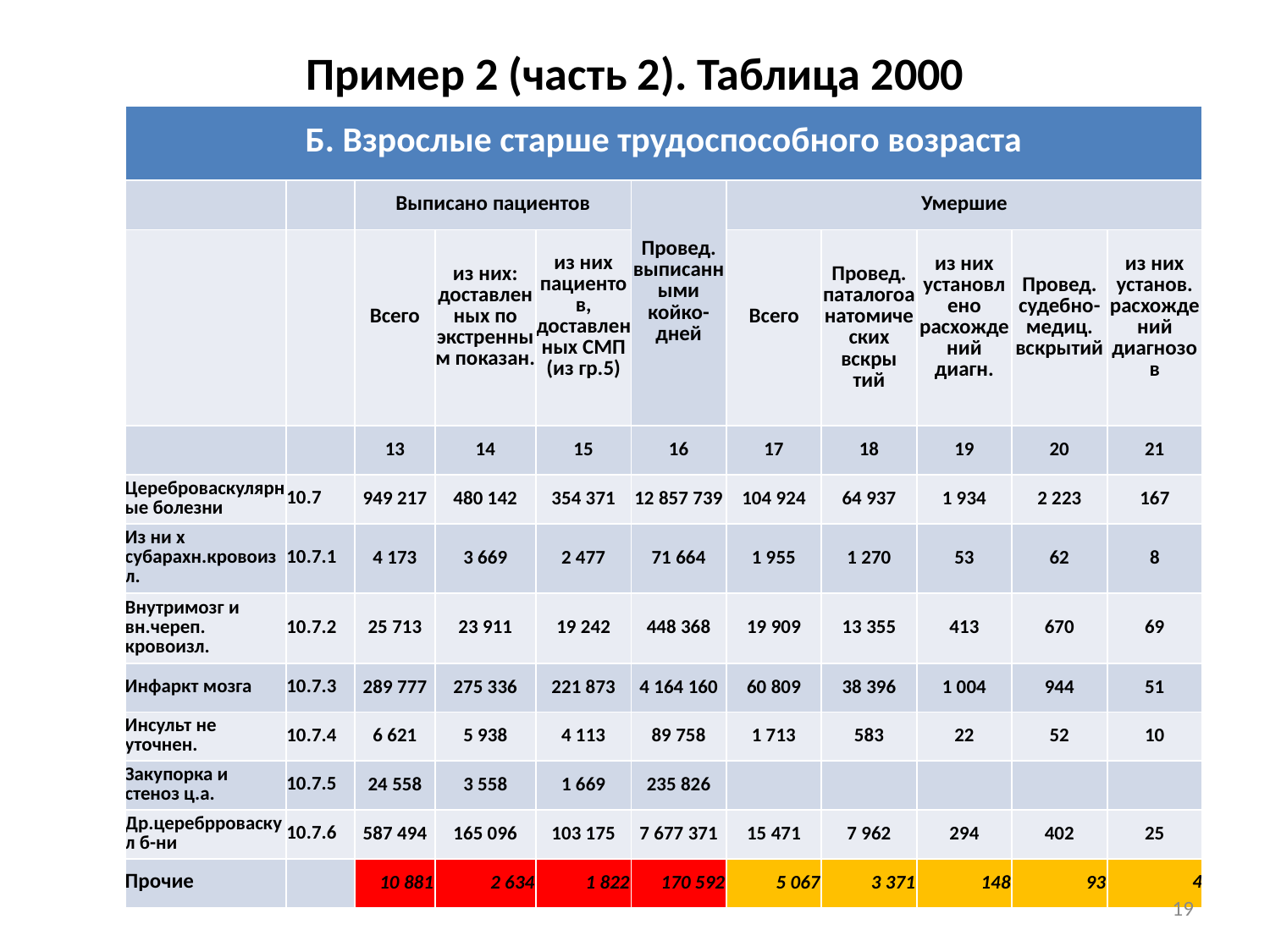

# Пример 2 (часть 2). Таблица 2000
| Б. Взрослые старше трудоспособного возраста |  |  |  |  |  |  |  |  |  |  |
| --- | --- | --- | --- | --- | --- | --- | --- | --- | --- | --- |
|  |  | Выписано пациентов |  |  | Провед. выписанными койко-дней | Умершие |  |  |  |  |
|  |  | Всего | из них: доставленных по экстренным показан. | из них пациентов, доставленных СМП (из гр.5) |  | Всего | Провед. паталогоанатомических вскры тий | из них установлено расхождений диагн. | Провед. судебно-медиц. вскрытий | из них установ. расхождений диагнозов |
|  |  | 13 | 14 | 15 | 16 | 17 | 18 | 19 | 20 | 21 |
| Цереброваскулярные болезни | 10.7 | 949 217 | 480 142 | 354 371 | 12 857 739 | 104 924 | 64 937 | 1 934 | 2 223 | 167 |
| Из ни х субарахн.кровоизл. | 10.7.1 | 4 173 | 3 669 | 2 477 | 71 664 | 1 955 | 1 270 | 53 | 62 | 8 |
| Внутримозг и вн.череп. кровоизл. | 10.7.2 | 25 713 | 23 911 | 19 242 | 448 368 | 19 909 | 13 355 | 413 | 670 | 69 |
| Инфаркт мозга | 10.7.3 | 289 777 | 275 336 | 221 873 | 4 164 160 | 60 809 | 38 396 | 1 004 | 944 | 51 |
| Инсульт не уточнен. | 10.7.4 | 6 621 | 5 938 | 4 113 | 89 758 | 1 713 | 583 | 22 | 52 | 10 |
| Закупорка и стеноз ц.а. | 10.7.5 | 24 558 | 3 558 | 1 669 | 235 826 |  |  |  |  |  |
| Др.церебрроваскул б-ни | 10.7.6 | 587 494 | 165 096 | 103 175 | 7 677 371 | 15 471 | 7 962 | 294 | 402 | 25 |
| Прочие |  | 10 881 | 2 634 | 1 822 | 170 592 | 5 067 | 3 371 | 148 | 93 | 4 |
19